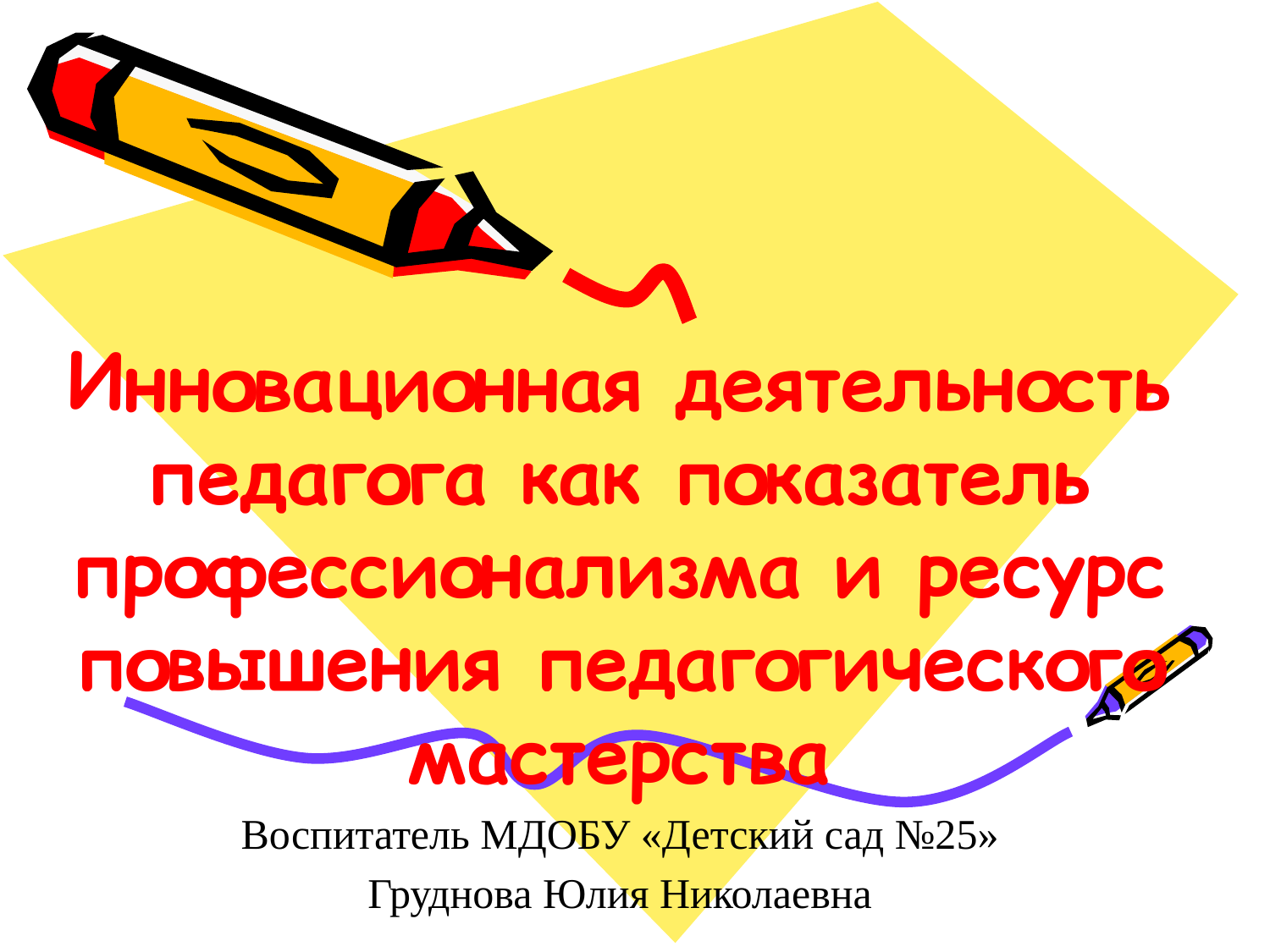

#
Инновационная деятельность педагога как показатель профессионализма и ресурс повышения педагогического мастерства
Воспитатель МДОБУ «Детский сад №25»
Груднова Юлия Николаевна